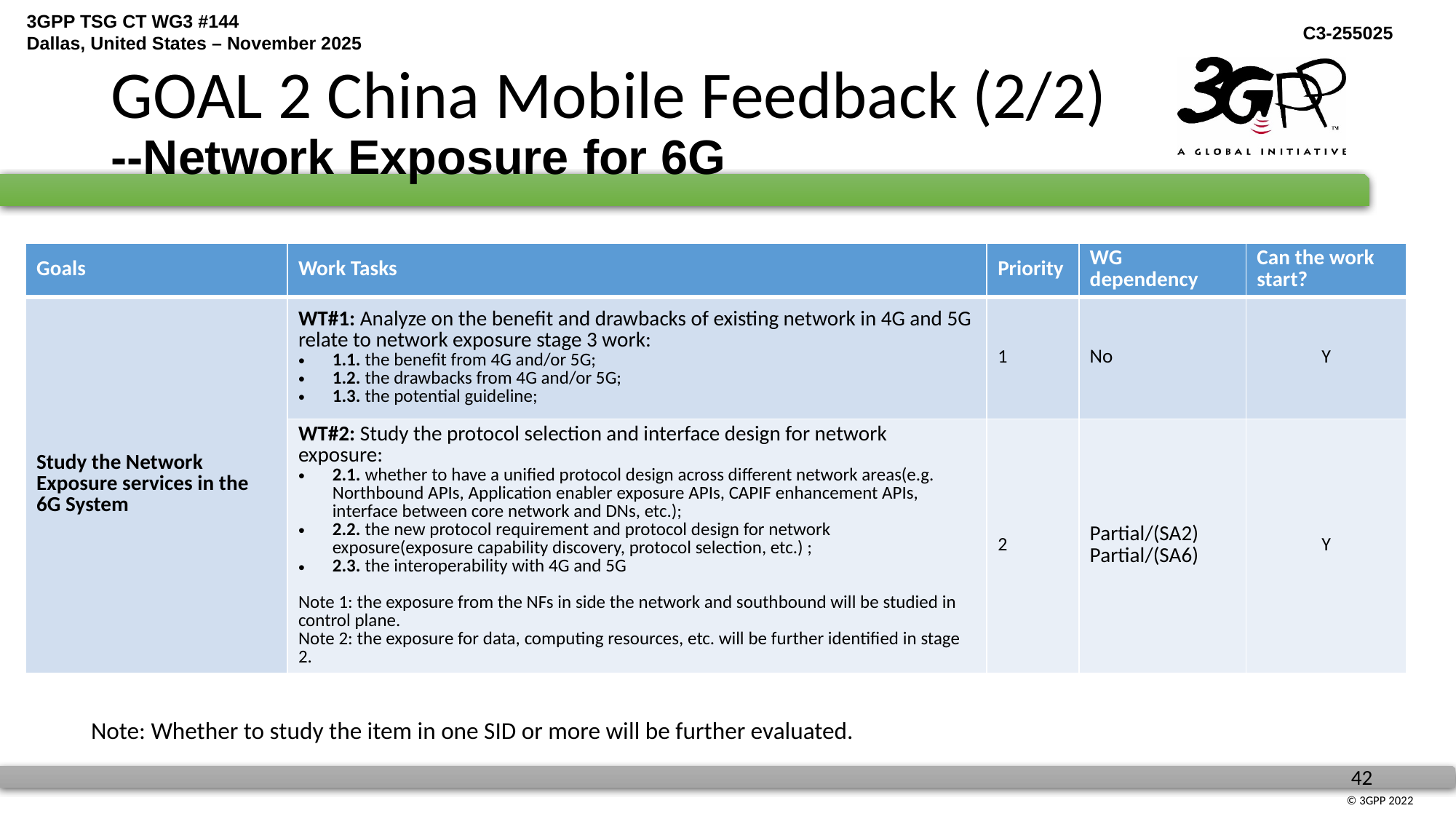

# GOAL 2 China Mobile Feedback (2/2) --Network Exposure for 6G
| Goals | Work Tasks | Priority | WG dependency | Can the work start? |
| --- | --- | --- | --- | --- |
| Study the Network Exposure services in the 6G System | WT#1: Analyze on the benefit and drawbacks of existing network in 4G and 5G relate to network exposure stage 3 work: 1.1. the benefit from 4G and/or 5G; 1.2. the drawbacks from 4G and/or 5G; 1.3. the potential guideline; | 1 | No | Y |
|  | WT#2: Study the protocol selection and interface design for network exposure: 2.1. whether to have a unified protocol design across different network areas(e.g. Northbound APIs, Application enabler exposure APIs, CAPIF enhancement APIs, interface between core network and DNs, etc.); 2.2. the new protocol requirement and protocol design for network exposure(exposure capability discovery, protocol selection, etc.) ; 2.3. the interoperability with 4G and 5G Note 1: the exposure from the NFs in side the network and southbound will be studied in control plane. Note 2: the exposure for data, computing resources, etc. will be further identified in stage 2. | 2 | Partial/(SA2) Partial/(SA6) | Y |
Note: Whether to study the item in one SID or more will be further evaluated.